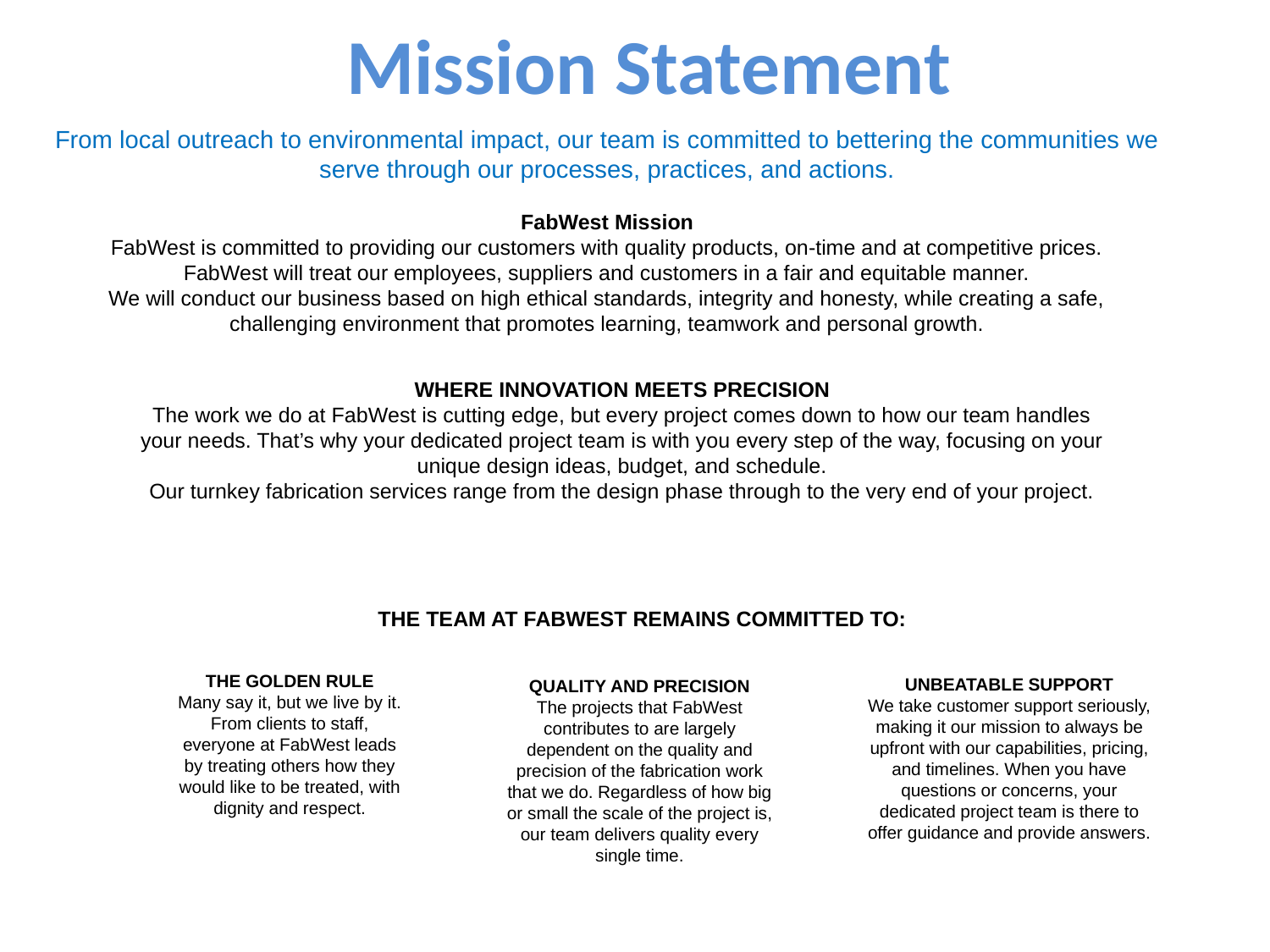

# Mission Statement
From local outreach to environmental impact, our team is committed to bettering the communities we serve through our processes, practices, and actions.

FabWest Mission
FabWest is committed to providing our customers with quality products, on-time and at competitive prices.
FabWest will treat our employees, suppliers and customers in a fair and equitable manner.
We will conduct our business based on high ethical standards, integrity and honesty, while creating a safe, challenging environment that promotes learning, teamwork and personal growth.
WHERE INNOVATION MEETS PRECISION
The work we do at FabWest is cutting edge, but every project comes down to how our team handles your needs. That’s why your dedicated project team is with you every step of the way, focusing on your unique design ideas, budget, and schedule.
Our turnkey fabrication services range from the design phase through to the very end of your project.
THE TEAM AT FabWest REMAINS COMMITTED TO:
UNBEATABLE SUPPORT
We take customer support seriously, making it our mission to always be upfront with our capabilities, pricing, and timelines. When you have questions or concerns, your dedicated project team is there to offer guidance and provide answers.
THE GOLDEN RULE
Many say it, but we live by it. From clients to staff, everyone at FabWest leads by treating others how they would like to be treated, with dignity and respect.
QUALITY AND PRECISION
The projects that FabWest contributes to are largely dependent on the quality and precision of the fabrication work that we do. Regardless of how big or small the scale of the project is, our team delivers quality every single time.